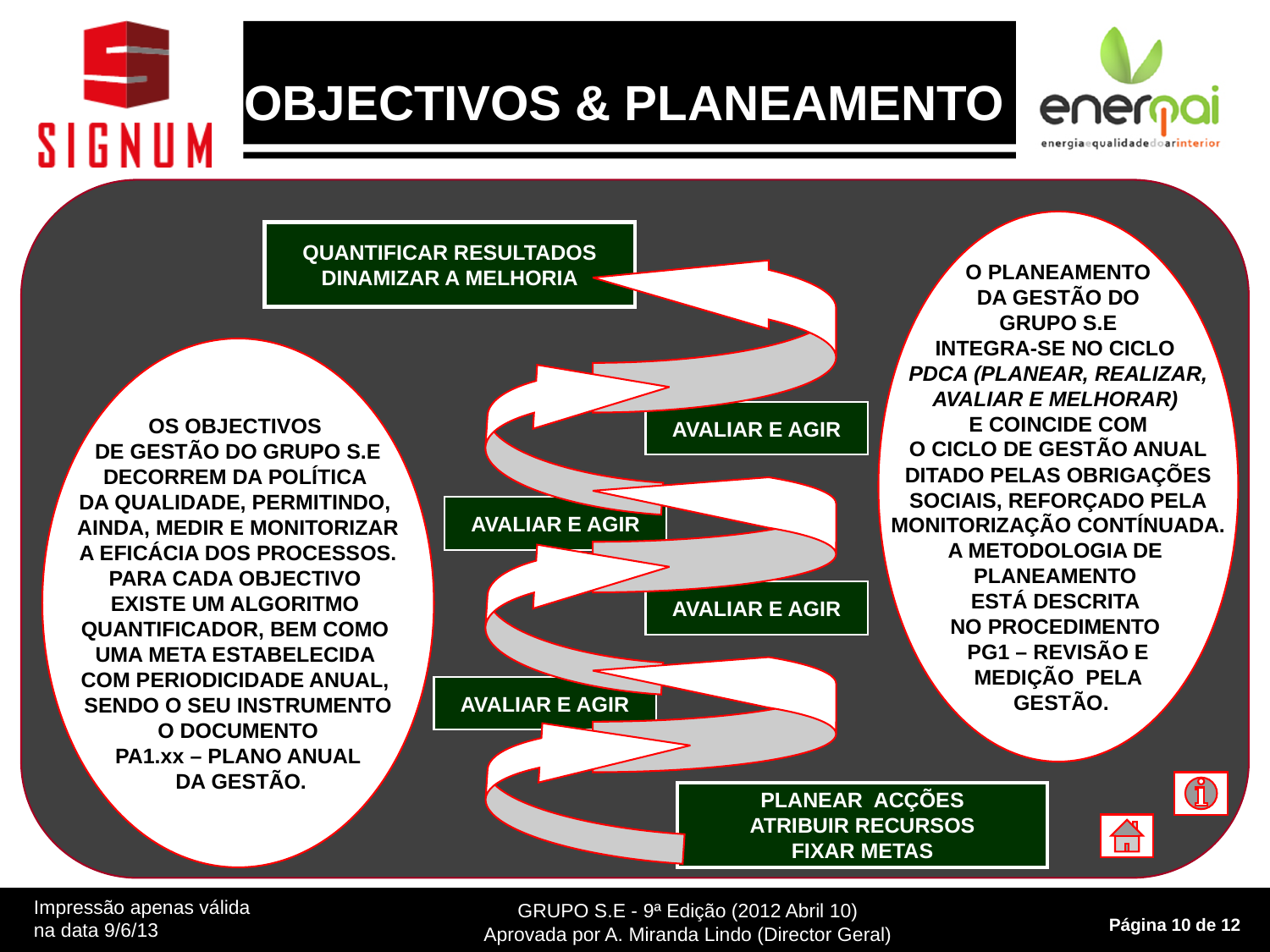

OBJECTIVOS & PLANEAMENTO
O PLANEAMENTO
 DA GESTÃO DO
GRUPO S.E
INTEGRA-SE NO CICLO
PDCA (PLANEAR, REALIZAR,
AVALIAR E MELHORAR)
E COINCIDE COM
O CICLO DE GESTÃO ANUAL
 DITADO PELAS OBRIGAÇÕES
SOCIAIS, REFORÇADO PELA
MONITORIZAÇÃO CONTÍNUADA.
A METODOLOGIA DE
PLANEAMENTO
ESTÁ DESCRITA
NO PROCEDIMENTO
PG1 – REVISÃO E
MEDIÇÃO  PELA
 GESTÃO.
QUANTIFICAR RESULTADOS
DINAMIZAR A MELHORIA

OS OBJECTIVOS
DE GESTÃO DO GRUPO S.E
DECORREM DA POLÍTICA
DA QUALIDADE, PERMITINDO,
AINDA, MEDIR E MONITORIZAR
A EFICÁCIA DOS PROCESSOS.
PARA CADA OBJECTIVO
EXISTE UM ALGORITMO
QUANTIFICADOR, BEM COMO
UMA META ESTABELECIDA
COM PERIODICIDADE ANUAL,
SENDO O SEU INSTRUMENTO
O DOCUMENTO
PA1.xx – PLANO ANUAL
 DA GESTÃO.

AVALIAR E AGIR

AVALIAR E AGIR

AVALIAR E AGIR

AVALIAR E AGIR

PLANEAR  ACÇÕES
ATRIBUIR RECURSOS
FIXAR METAS

Impressão apenas válida na data 9/6/13
GRUPO S.E - 9ª Edição (2012 Abril 10)
Aprovada por A. Miranda Lindo (Director Geral)